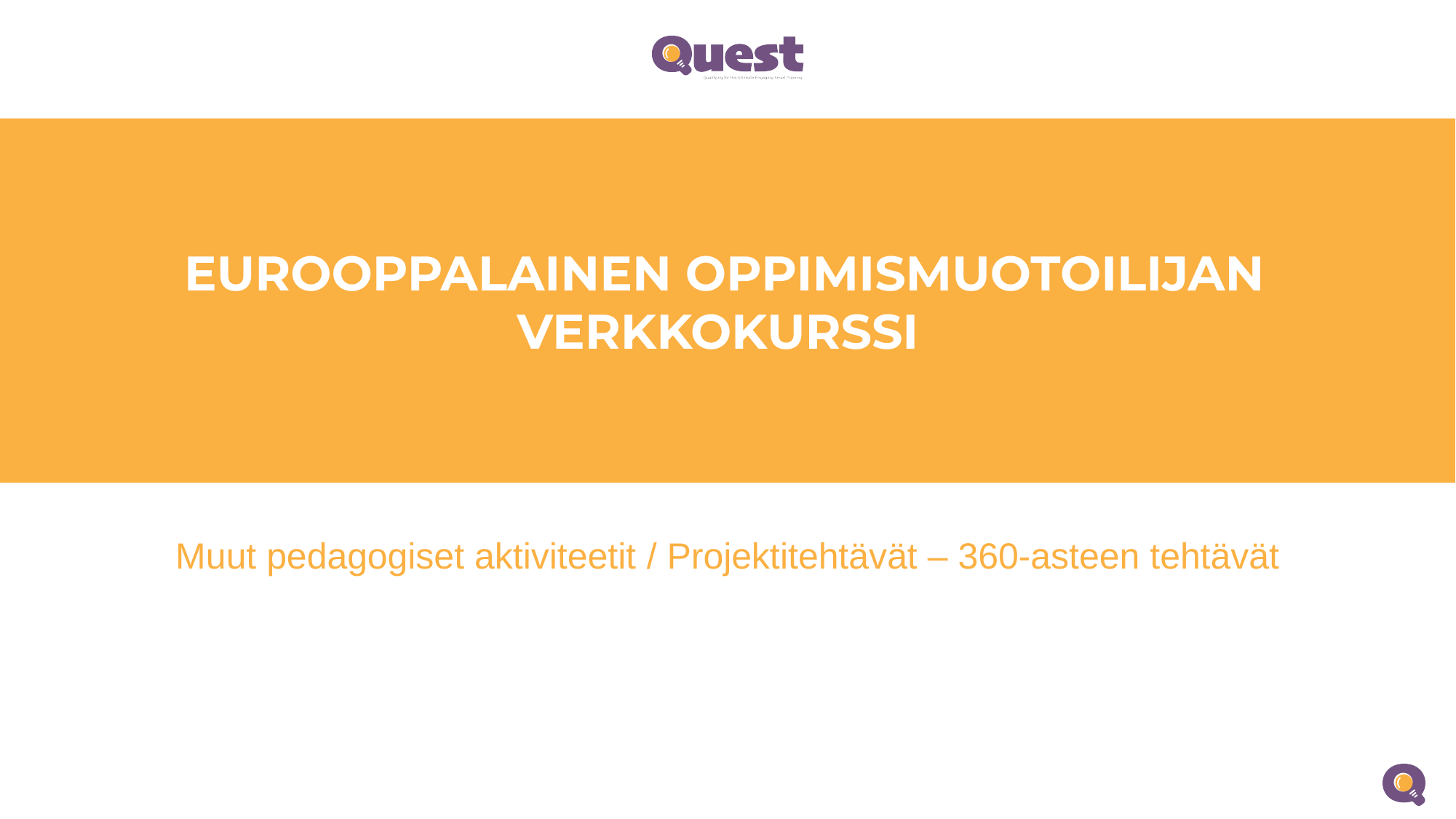

EUROOPPALAINEN OPPIMISMUOTOILIJAN VERKKOKURSSI

Muut pedagogiset aktiviteetit / Projektitehtävät – 360-asteen tehtävät